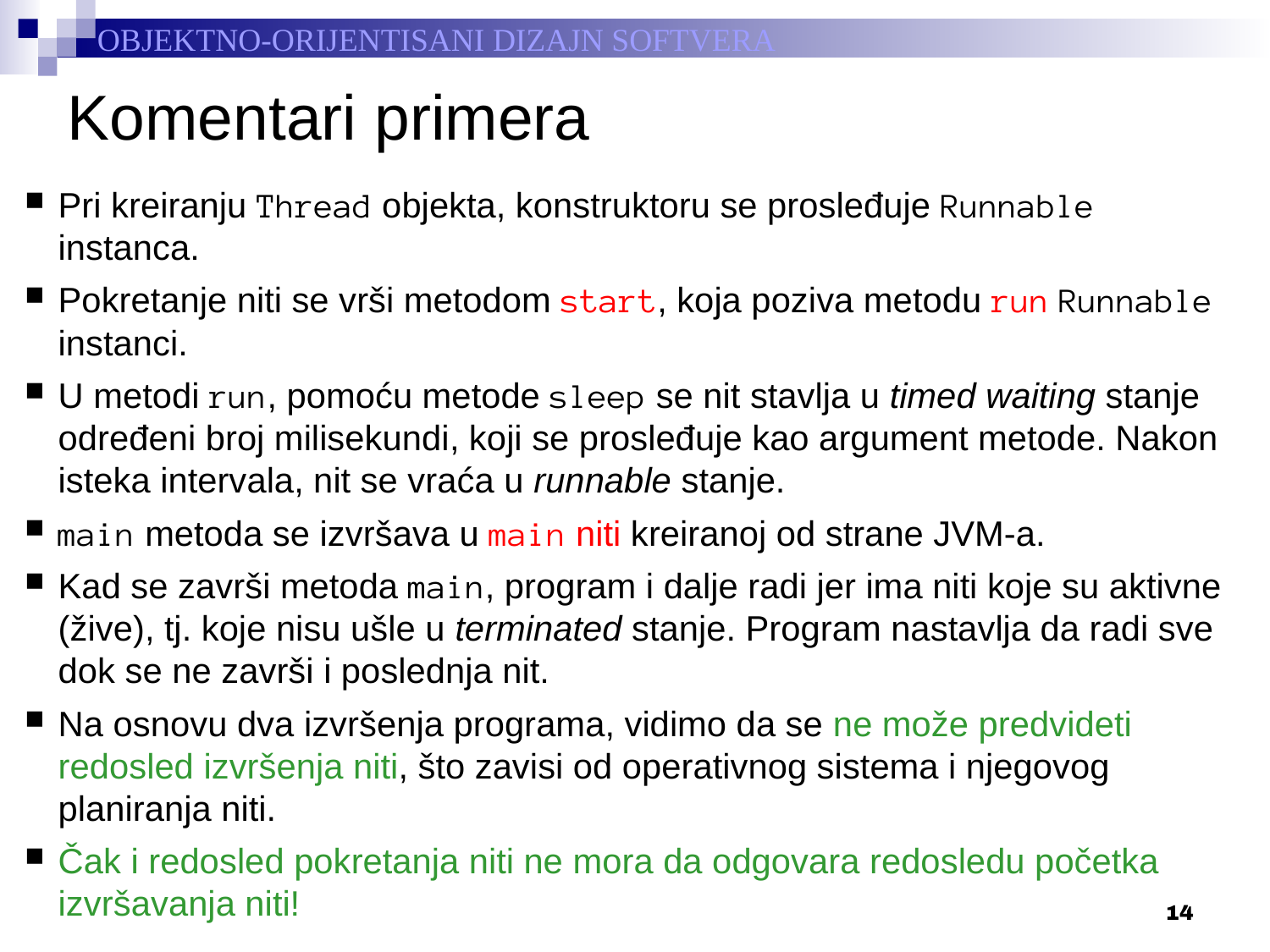

# Komentari primera
Pri kreiranju Thread objekta, konstruktoru se prosleđuje Runnable instanca.
Pokretanje niti se vrši metodom start, koja poziva metodu run Runnable instanci.
U metodi run, pomoću metode sleep se nit stavlja u timed waiting stanje određeni broj milisekundi, koji se prosleđuje kao argument metode. Nakon isteka intervala, nit se vraća u runnable stanje.
main metoda se izvršava u main niti kreiranoj od strane JVM-a.
Kad se završi metoda main, program i dalje radi jer ima niti koje su aktivne (žive), tj. koje nisu ušle u terminated stanje. Program nastavlja da radi sve dok se ne završi i poslednja nit.
Na osnovu dva izvršenja programa, vidimo da se ne može predvideti redosled izvršenja niti, što zavisi od operativnog sistema i njegovog planiranja niti.
Čak i redosled pokretanja niti ne mora da odgovara redosledu početka izvršavanja niti!
14